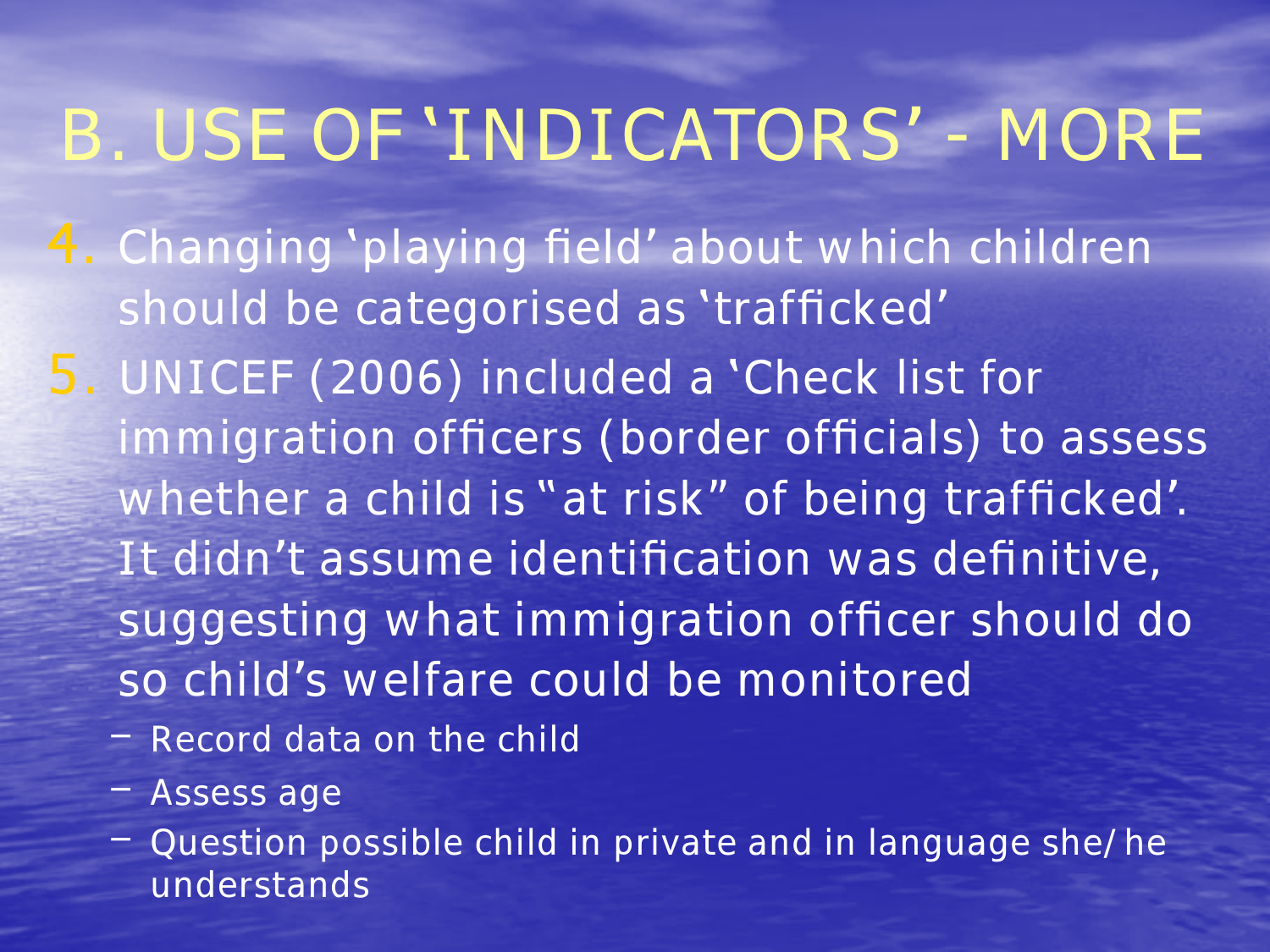

# B. USE OF ‘INDICATORS’ - MORE
Changing ‘playing field’ about which children should be categorised as ‘trafficked’
UNICEF (2006) included a ‘Check list for immigration officers (border officials) to assess whether a child is “at risk” of being trafficked’. It didn’t assume identification was definitive, suggesting what immigration officer should do so child’s welfare could be monitored
Record data on the child
Assess age
Question possible child in private and in language she/he understands